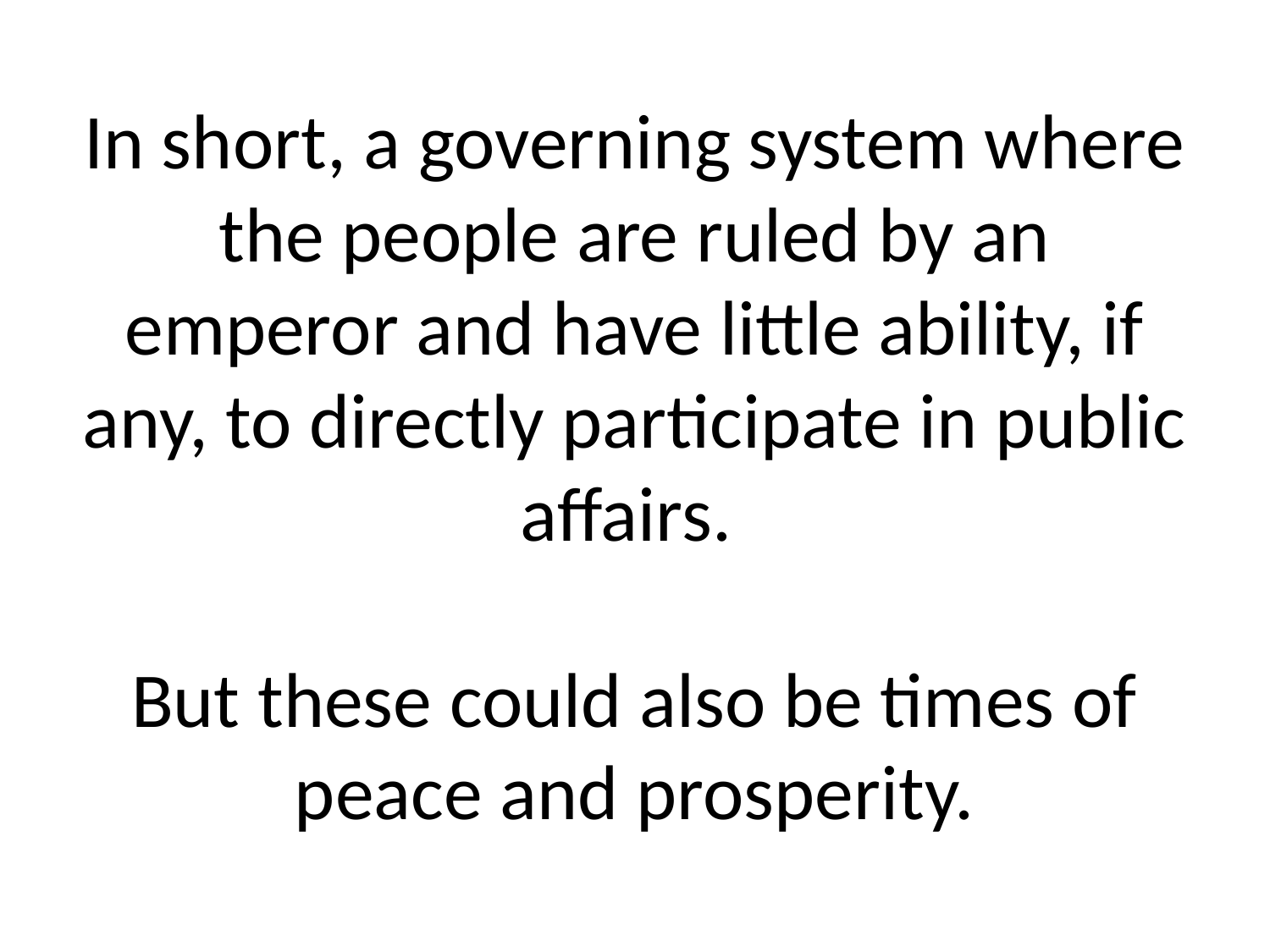

# In short, a governing system where the people are ruled by an emperor and have little ability, if any, to directly participate in public affairs. But these could also be times of peace and prosperity.